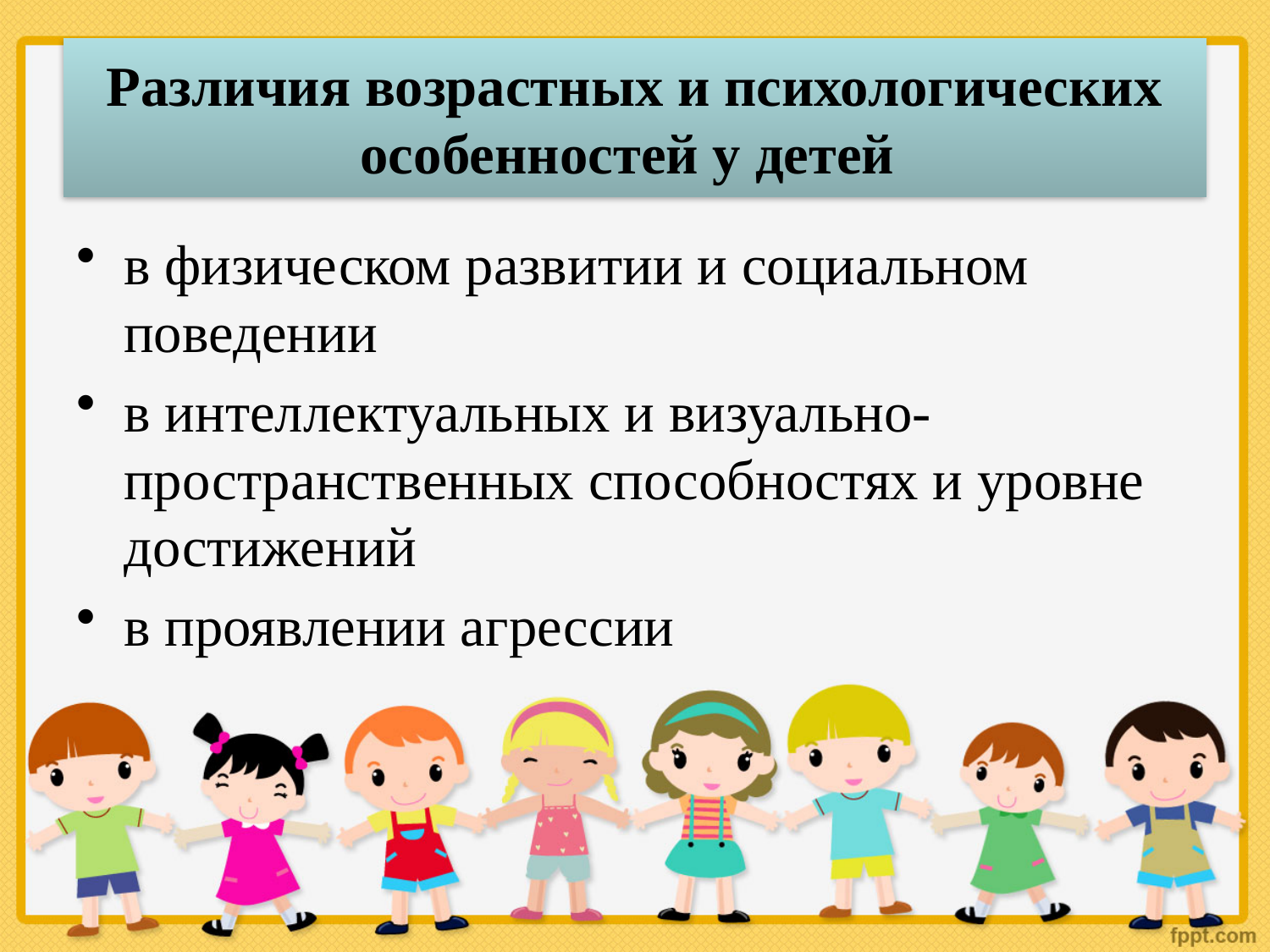

# Различия возрастных и психологических особенностей у детей
в физическом развитии и социальном поведении
в интеллектуальных и визуально-пространственных способностях и уровне достижений
в проявлении агрессии